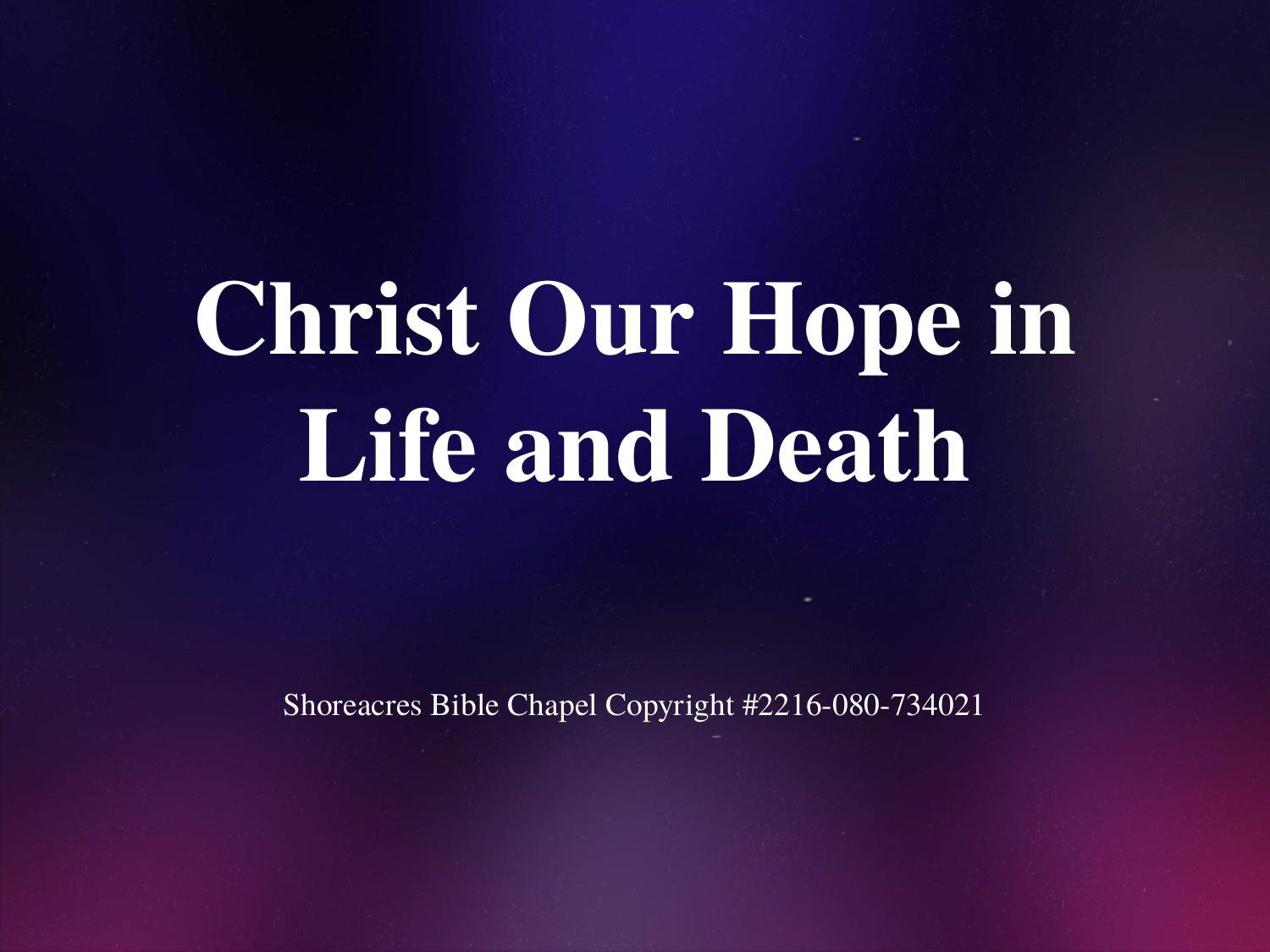

# Christ Our Hope in Life and Death
Shoreacres Bible Chapel Copyright #2216-080-734021